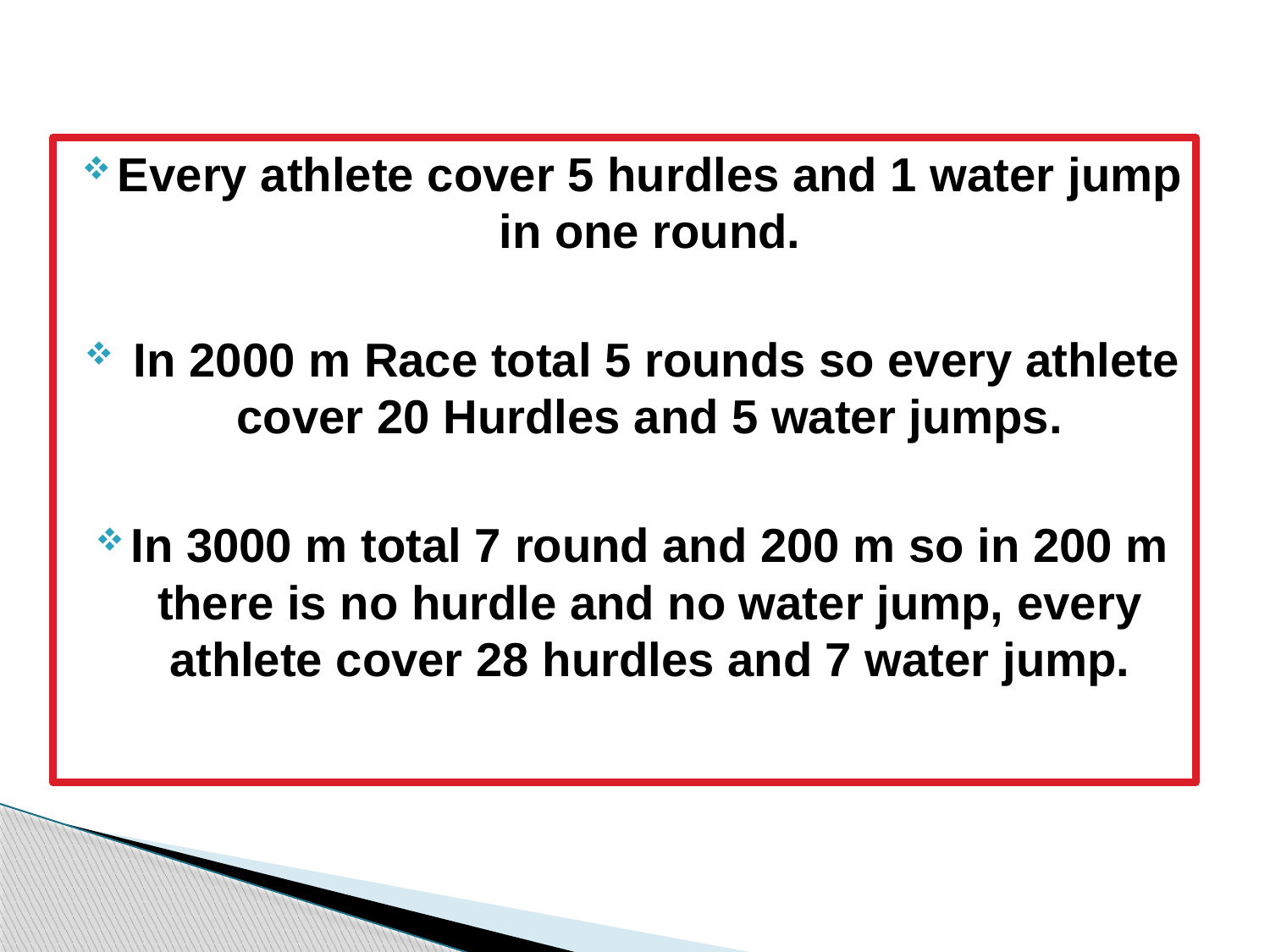

Every athlete cover 5 hurdles and 1 water jump in one round.

 In 2000 m Race total 5 rounds so every athlete cover 20 Hurdles and 5 water jumps.

In 3000 m total 7 round and 200 m so in 200 m there is no hurdle and no water jump, every athlete cover 28 hurdles and 7 water jump.